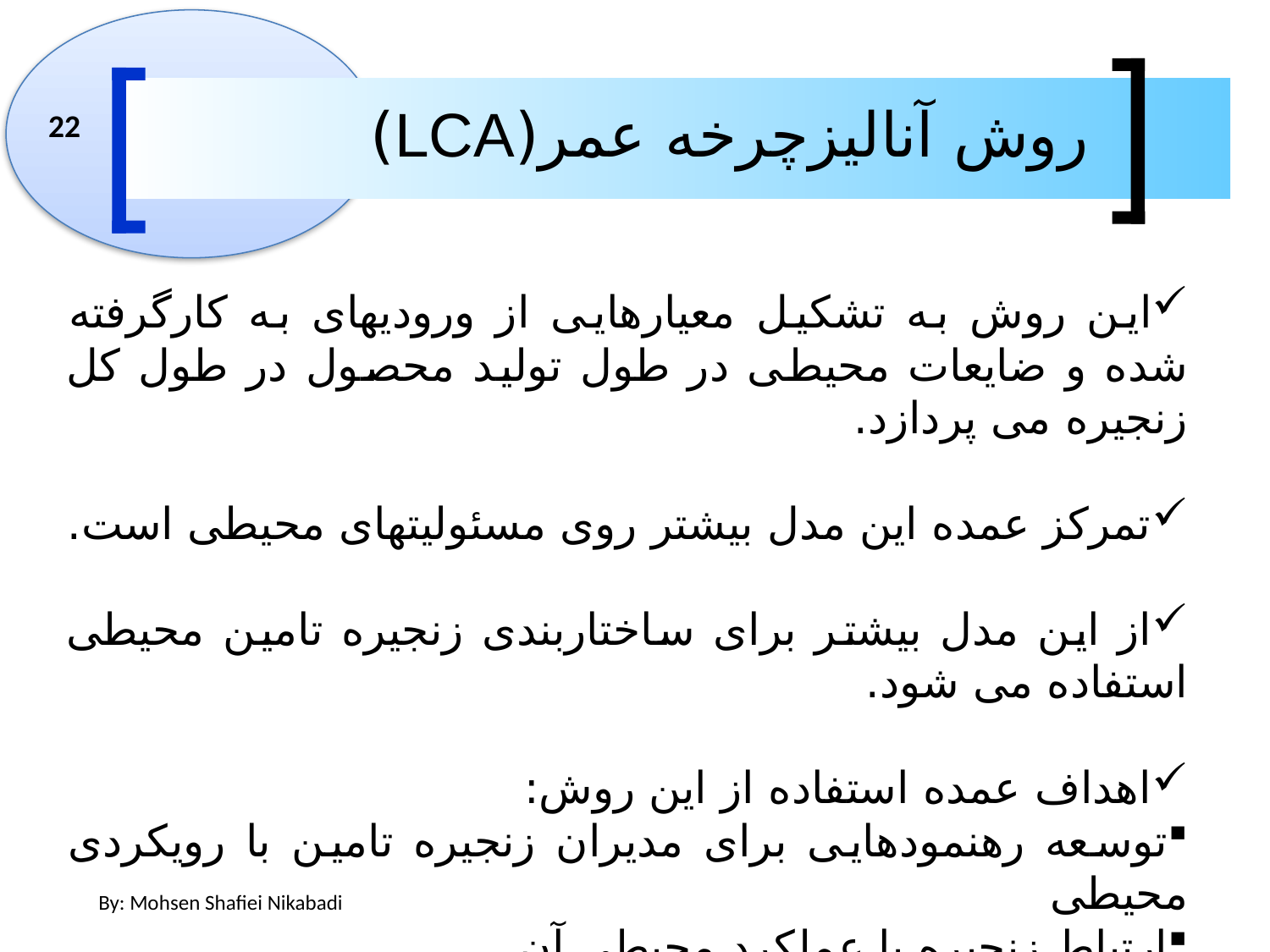

روش آنالیزچرخه عمر(LCA)
22
این روش به تشکیل معیارهایی از ورودیهای به کارگرفته شده و ضایعات محیطی در طول تولید محصول در طول کل زنجیره می پردازد.

تمرکز عمده این مدل بیشتر روی مسئولیتهای محیطی است.

از این مدل بیشتر برای ساختاربندی زنجیره تامین محیطی استفاده می شود.

اهداف عمده استفاده از این روش:
توسعه رهنمودهایی برای مدیران زنجیره تامین با رویکردی محیطی
ارتباط زنجیره با عملکرد محیطی آن
به کارگیری این انالیز به عنوان وسیله ای برای مدیریت محیطی زنجیره تامین

By: Mohsen Shafiei Nikabadi